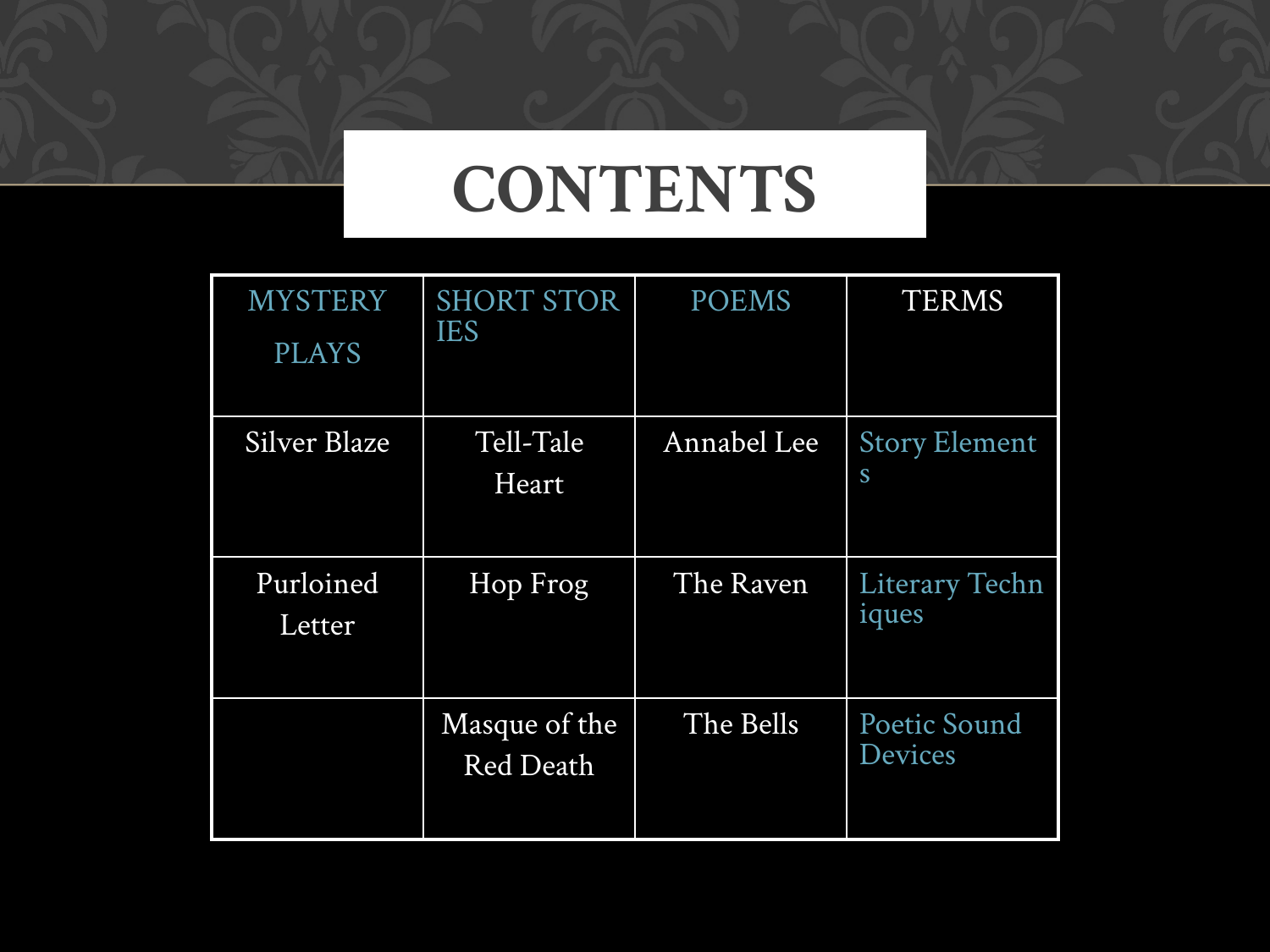

# CONTENTS
| MYSTERY PLAYS | SHORT STORIES | POEMS | TERMS |
| --- | --- | --- | --- |
| Silver Blaze | Tell-Tale Heart | Annabel Lee | Story Elements |
| Purloined Letter | Hop Frog | The Raven | Literary Techniques |
|  | Masque of the Red Death | The Bells | Poetic Sound Devices |